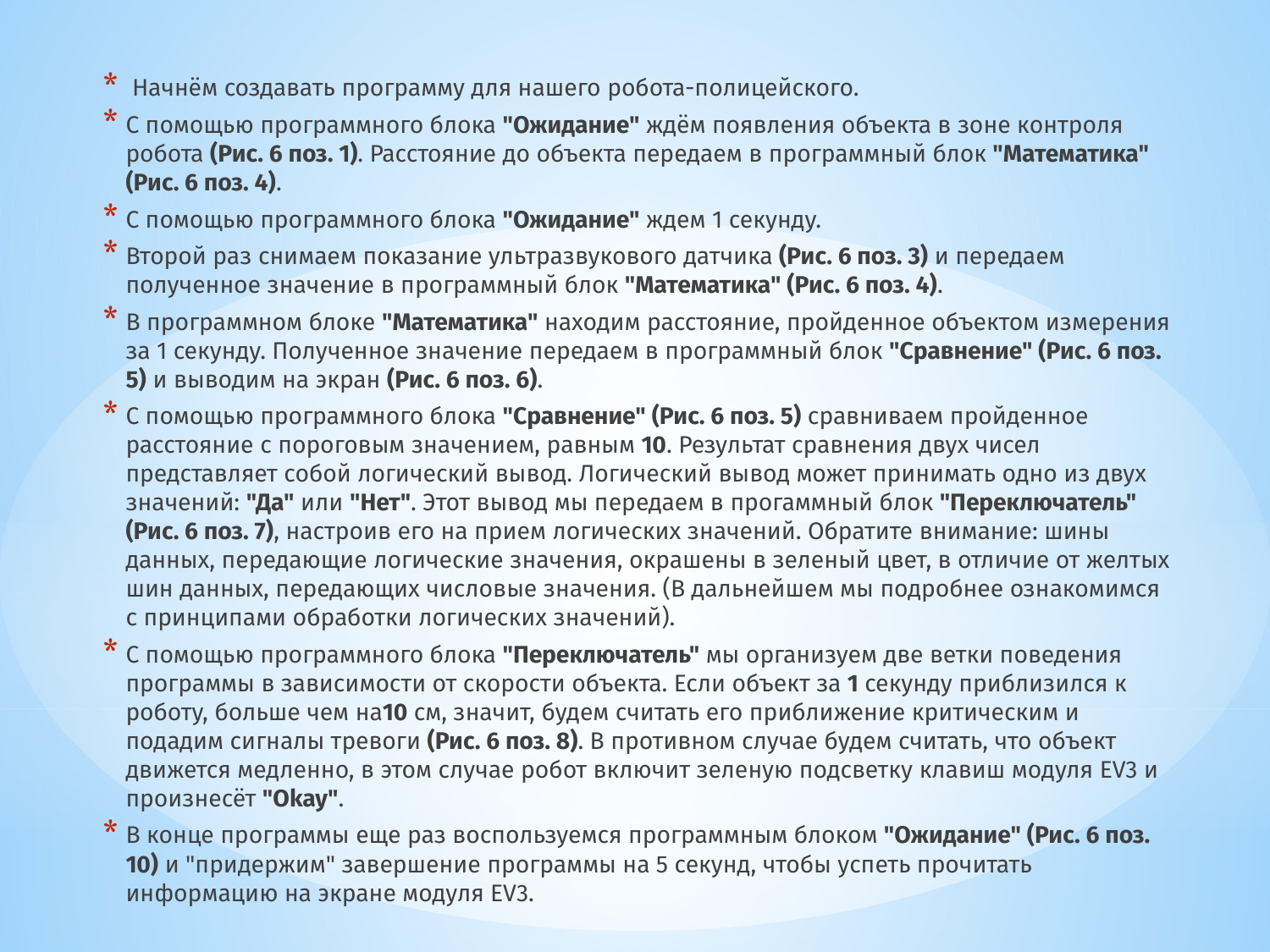

Начнём создавать программу для нашего робота-полицейского.
С помощью программного блока "Ожидание" ждём появления объекта в зоне контроля робота (Рис. 6 поз. 1). Расстояние до объекта передаем в программный блок "Математика" (Рис. 6 поз. 4).
С помощью программного блока "Ожидание" ждем 1 секунду.
Второй раз снимаем показание ультразвукового датчика (Рис. 6 поз. 3) и передаем полученное значение в программный блок "Математика" (Рис. 6 поз. 4).
В программном блоке "Математика" находим расстояние, пройденное объектом измерения за 1 секунду. Полученное значение передаем в программный блок "Сравнение" (Рис. 6 поз. 5) и выводим на экран (Рис. 6 поз. 6).
С помощью программного блока "Сравнение" (Рис. 6 поз. 5) сравниваем пройденное расстояние с пороговым значением, равным 10. Результат сравнения двух чисел представляет собой логический вывод. Логический вывод может принимать одно из двух значений: "Да" или "Нет". Этот вывод мы передаем в прогаммный блок "Переключатель" (Рис. 6 поз. 7), настроив его на прием логических значений. Обратите внимание: шины данных, передающие логические значения, окрашены в зеленый цвет, в отличие от желтых шин данных, передающих числовые значения. (В дальнейшем мы подробнее ознакомимся с принципами обработки логических значений).
С помощью программного блока "Переключатель" мы организуем две ветки поведения программы в зависимости от скорости объекта. Если объект за 1 секунду приблизился к роботу, больше чем на10 см, значит, будем считать его приближение критическим и подадим сигналы тревоги (Рис. 6 поз. 8). В противном случае будем считать, что объект движется медленно, в этом случае робот включит зеленую подсветку клавиш модуля EV3 и произнесёт "Okay".
В конце программы еще раз воспользуемся программным блоком "Ожидание" (Рис. 6 поз. 10) и "придержим" завершение программы на 5 секунд, чтобы успеть прочитать информацию на экране модуля EV3.